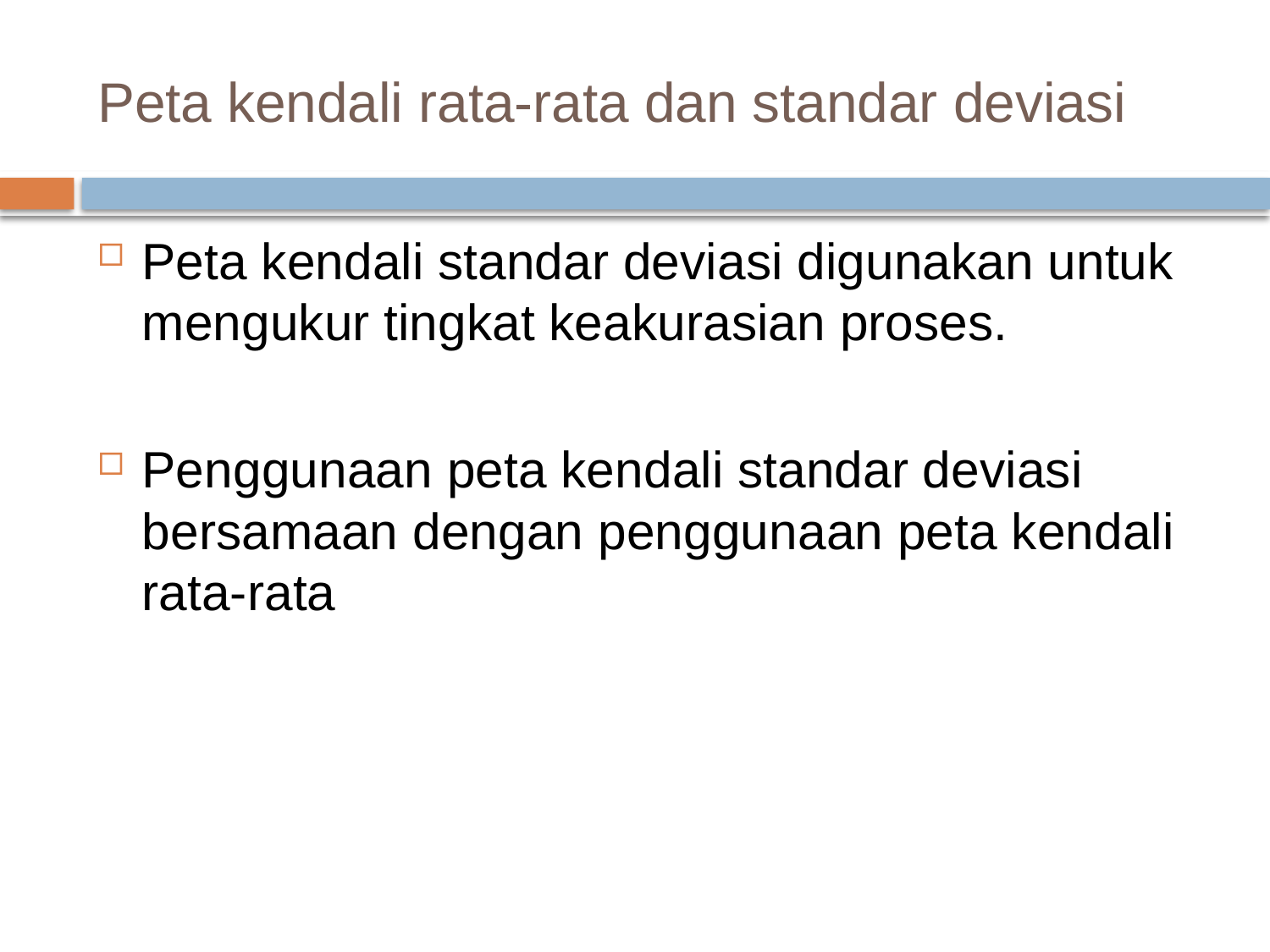

# Peta kendali rata-rata dan standar deviasi
Peta kendali standar deviasi digunakan untuk mengukur tingkat keakurasian proses.

Penggunaan peta kendali standar deviasi bersamaan dengan penggunaan peta kendali rata-rata